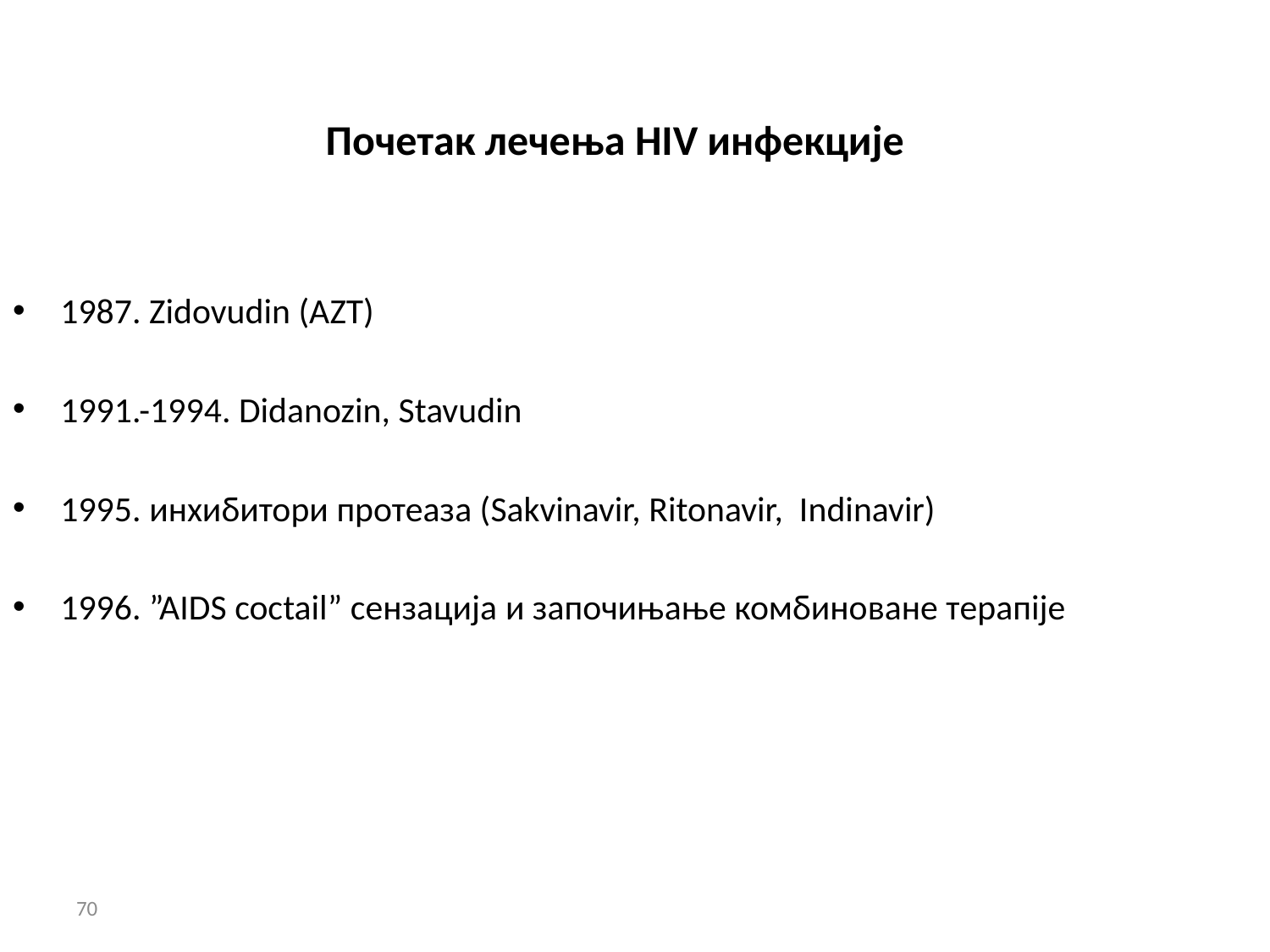

# Почетак лечења HIV инфекције

1987. Zidovudin (AZT)

1991.-1994. Didanozin, Stavudin

1995. инхибитори протеаза (Sakvinavir, Ritonavir,  Indinavir)

1996. ”AIDS coctail” сензација и започињaње комбиновaне тeрaпiјe
70